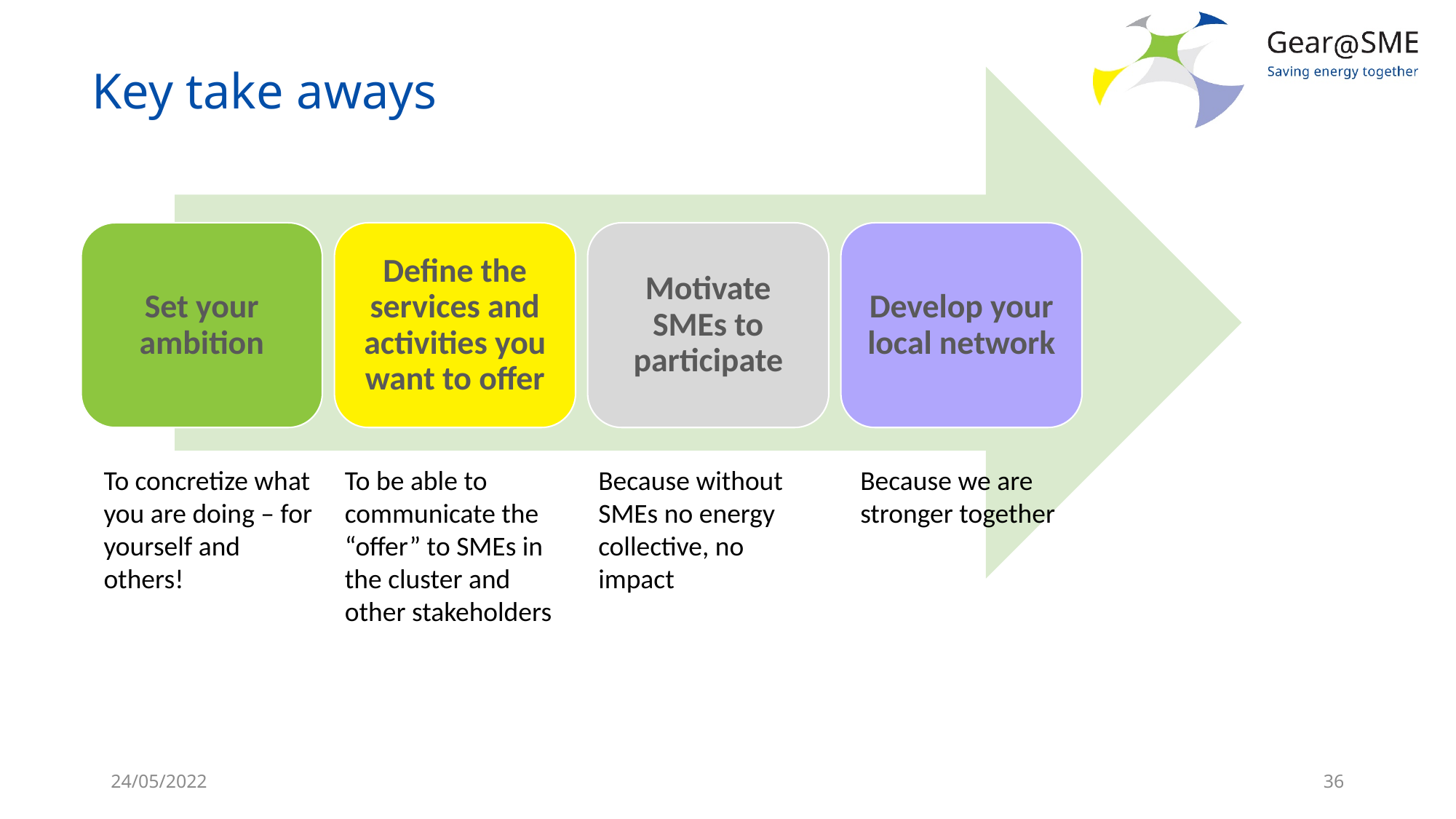

# Key take aways

Set your ambition
Define the services and activities you want to offer
Motivate SMEs to participate
Develop your local network
To concretize what you are doing – for yourself and others!
To be able to communicate the “offer” to SMEs in the cluster and other stakeholders
Because without SMEs no energy collective, no impact
Because we are stronger together

24/05/2022
36